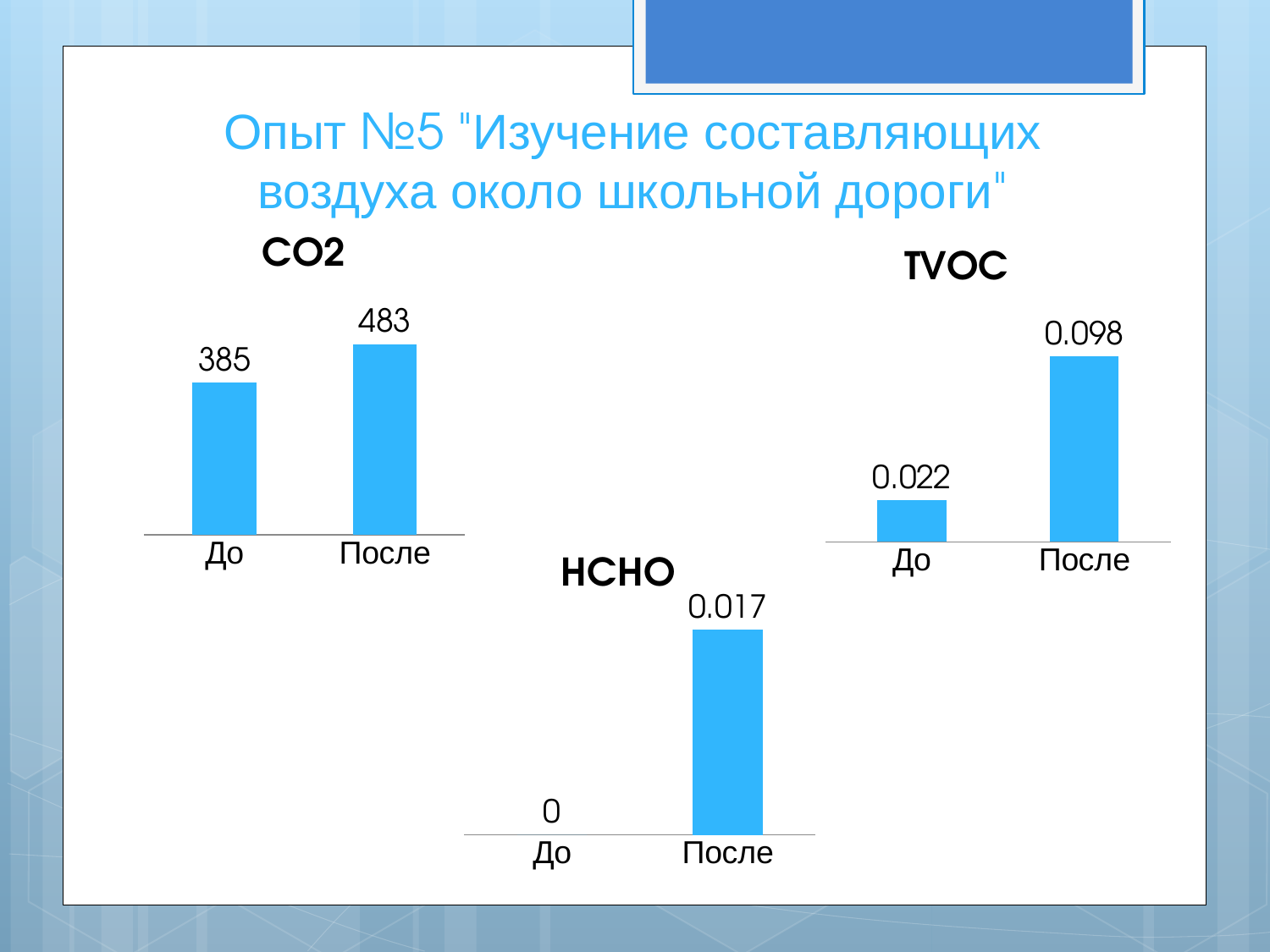

# Опыт №5 "Изучение составляющих воздуха около школьной дороги"

### Chart:

| Category | CO2 |
|---|---|
| До | 385.0 |
| После | 483.0 |

### Chart:

| Category | TVOC |
|---|---|
| До | 0.022 |
| После | 0.098 |

### Chart:

| Category | HCHO |
|---|---|
| До | 0.0 |
| После | 0.017 |